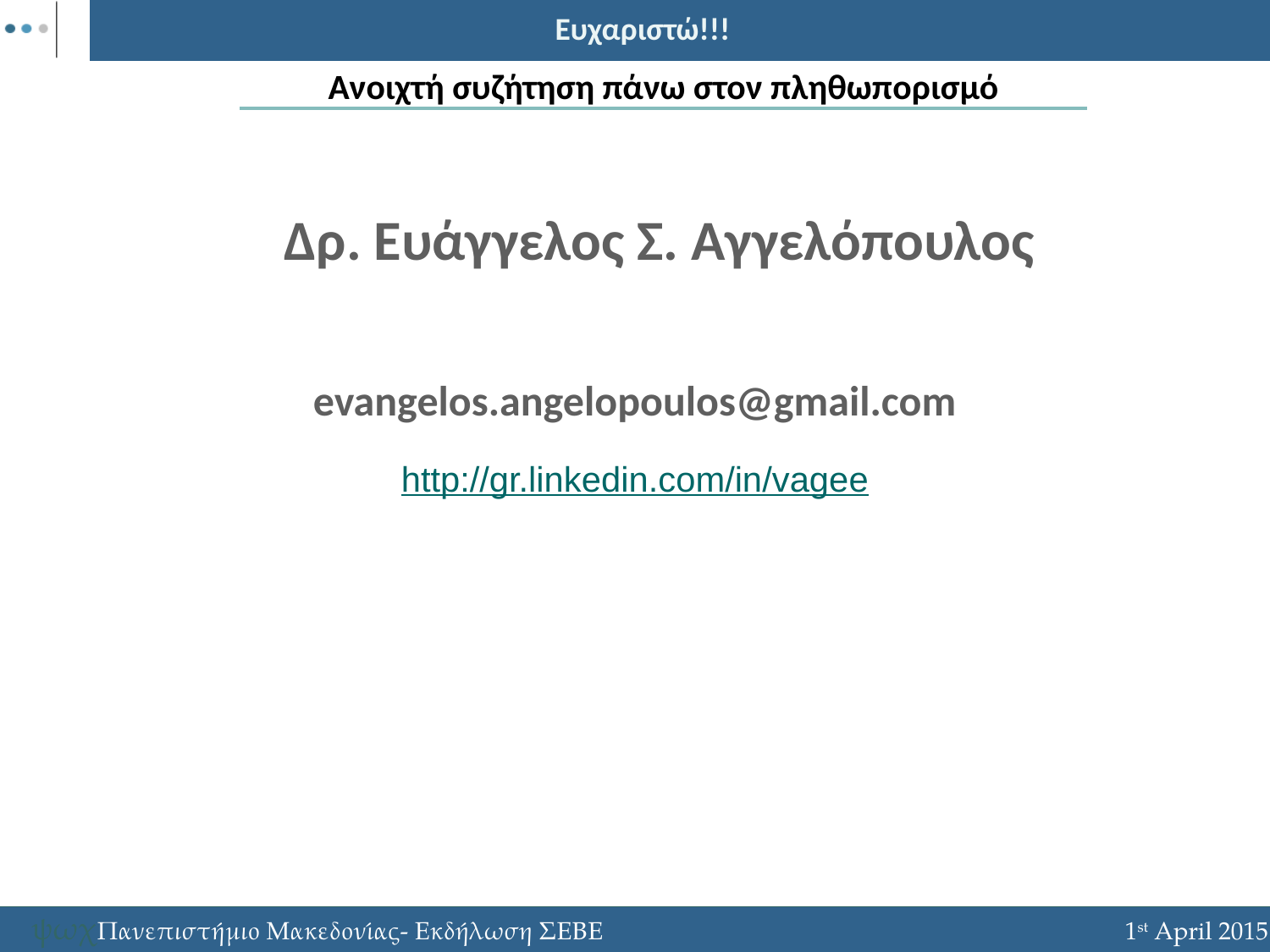

Ευχαριστώ!!!
 Ανοιχτή συζήτηση πάνω στον πληθωπορισμό
Δρ. Ευάγγελος Σ. Αγγελόπουλος
evangelos.angelopoulos@gmail.com

http://gr.linkedin.com/in/vagee